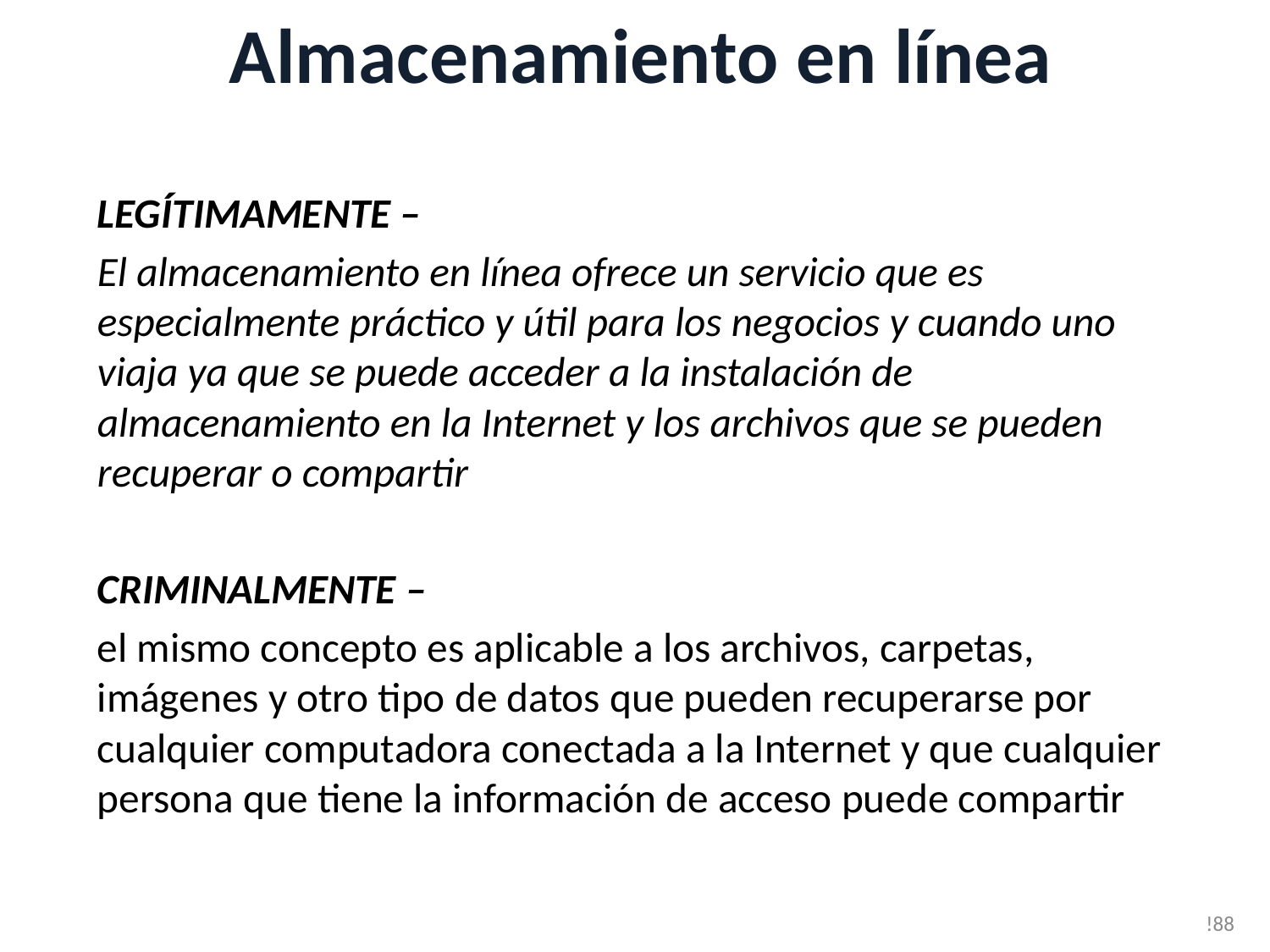

# Almacenamiento en línea
LEGÍTIMAMENTE –
El almacenamiento en línea ofrece un servicio que es especialmente práctico y útil para los negocios y cuando uno viaja ya que se puede acceder a la instalación de almacenamiento en la Internet y los archivos que se pueden recuperar o compartir

CRIMINALMENTE –
el mismo concepto es aplicable a los archivos, carpetas, imágenes y otro tipo de datos que pueden recuperarse por cualquier computadora conectada a la Internet y que cualquier persona que tiene la información de acceso puede compartir
!88